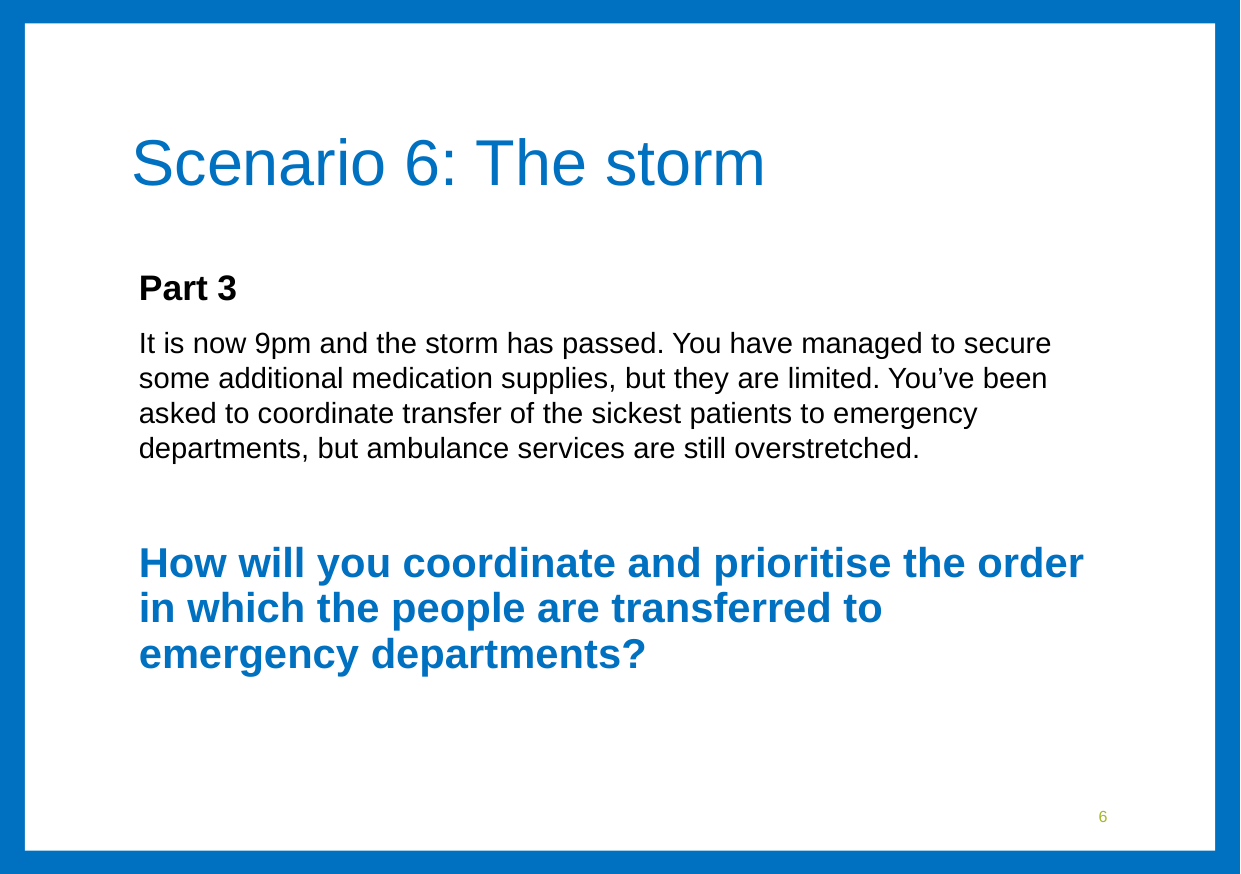

# Scenario 6: The storm
Part 3
It is now 9pm and the storm has passed. You have managed to secure some additional medication supplies, but they are limited. You’ve been asked to coordinate transfer of the sickest patients to emergency departments, but ambulance services are still overstretched.

How will you coordinate and prioritise the order in which the people are transferred to emergency departments?

6